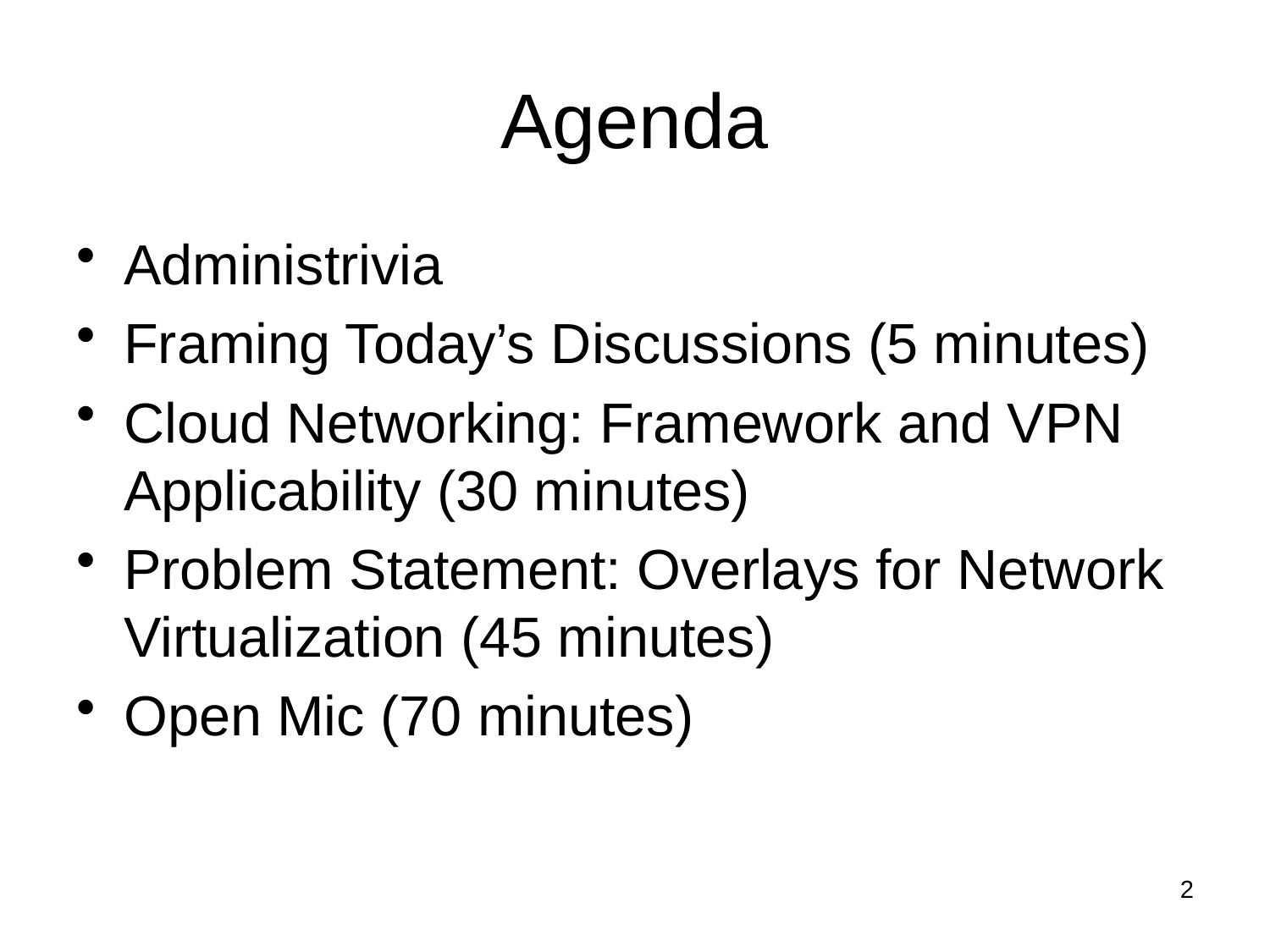

# Agenda
Administrivia
Framing Today’s Discussions (5 minutes)
Cloud Networking: Framework and VPN Applicability (30 minutes)
Problem Statement: Overlays for Network Virtualization (45 minutes)
Open Mic (70 minutes)
2